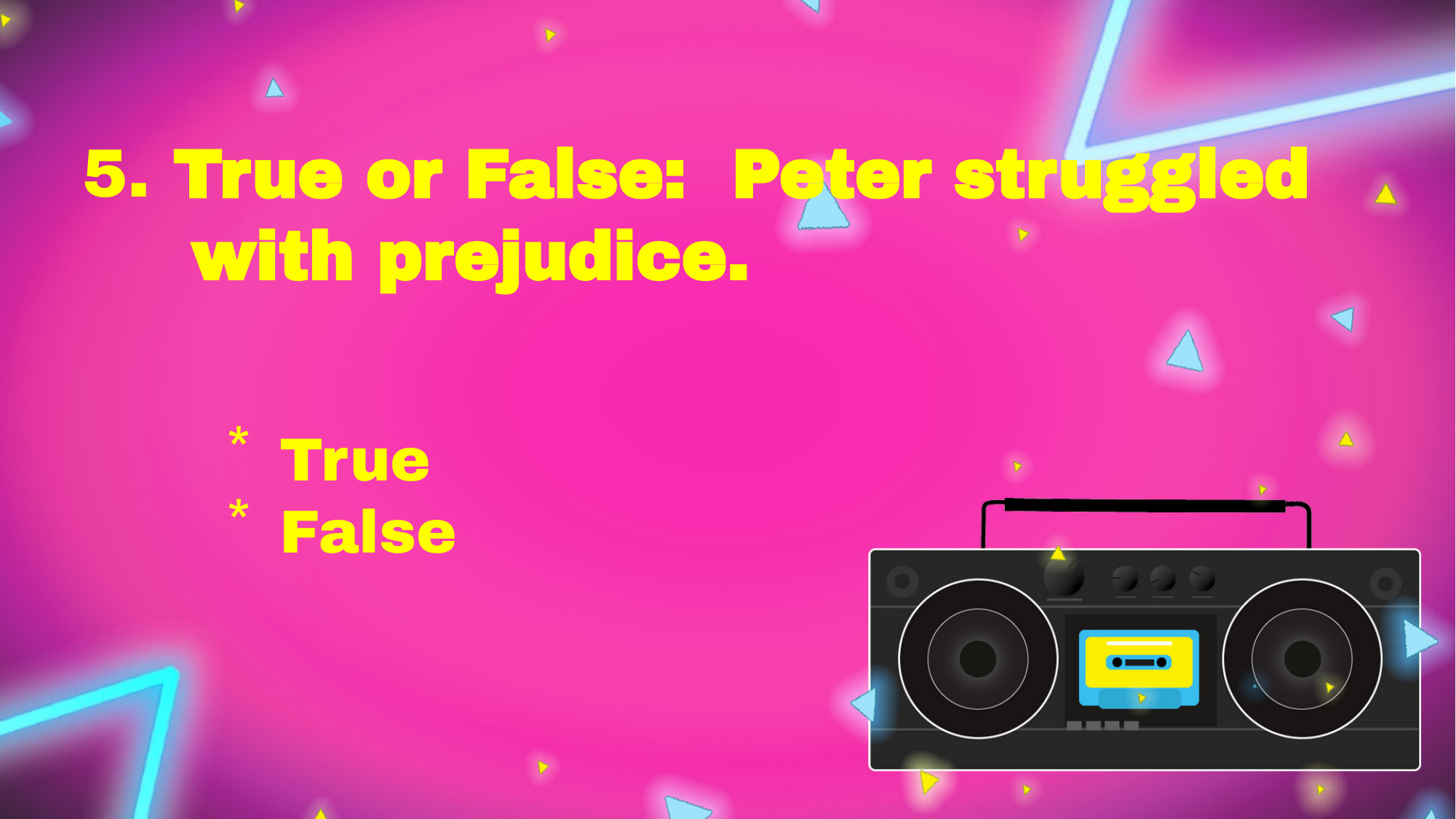

5. True or False:  Peter struggled
	with prejudice.

True
False